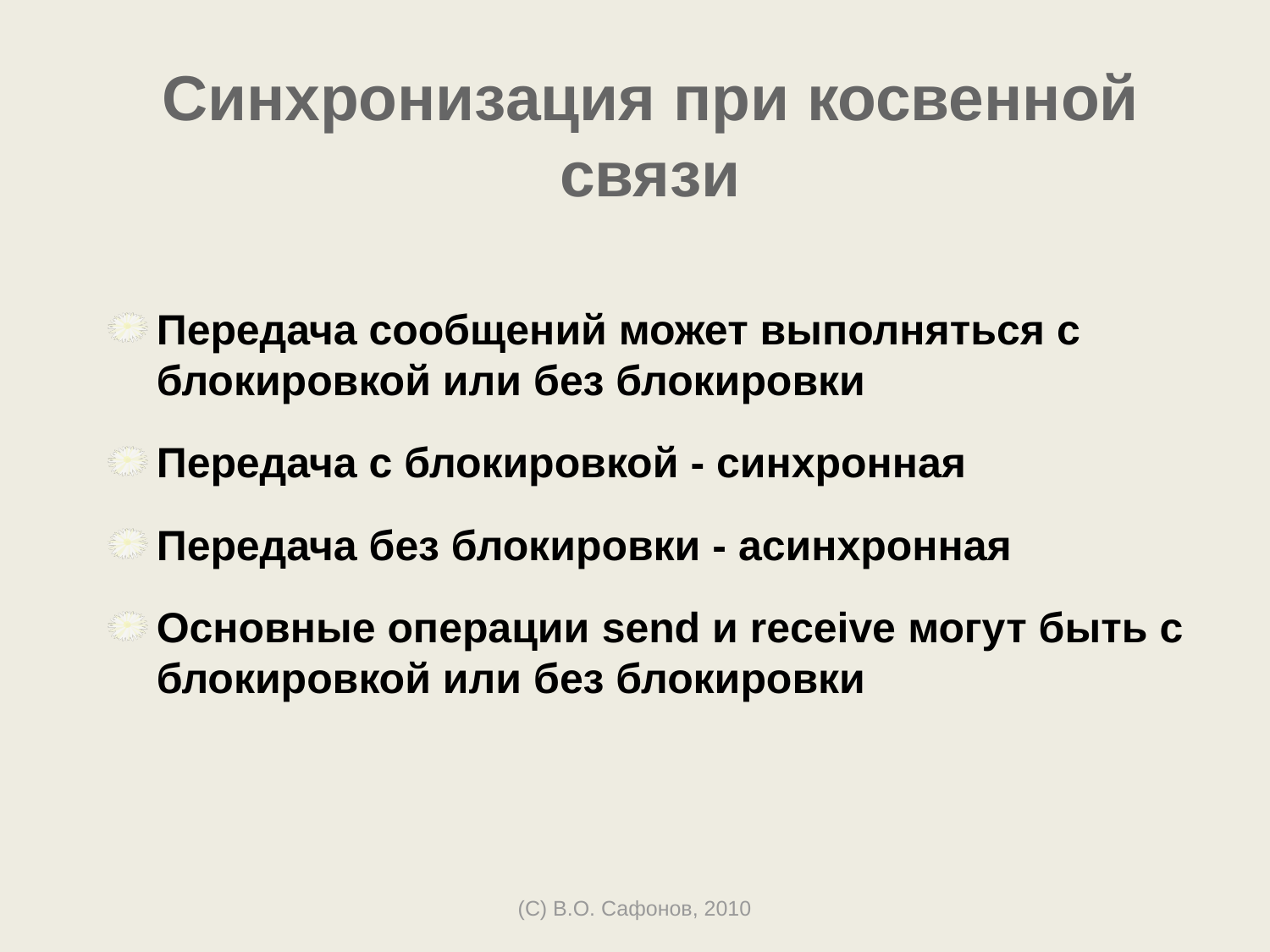

# Синхронизация при косвенной связи
Передача сообщений может выполняться с блокировкой или без блокировки
Передача с блокировкой - синхронная
Передача без блокировки - асинхронная
Основные операции send и receive могут быть с блокировкой или без блокировки

(C) В.О. Сафонов, 2010